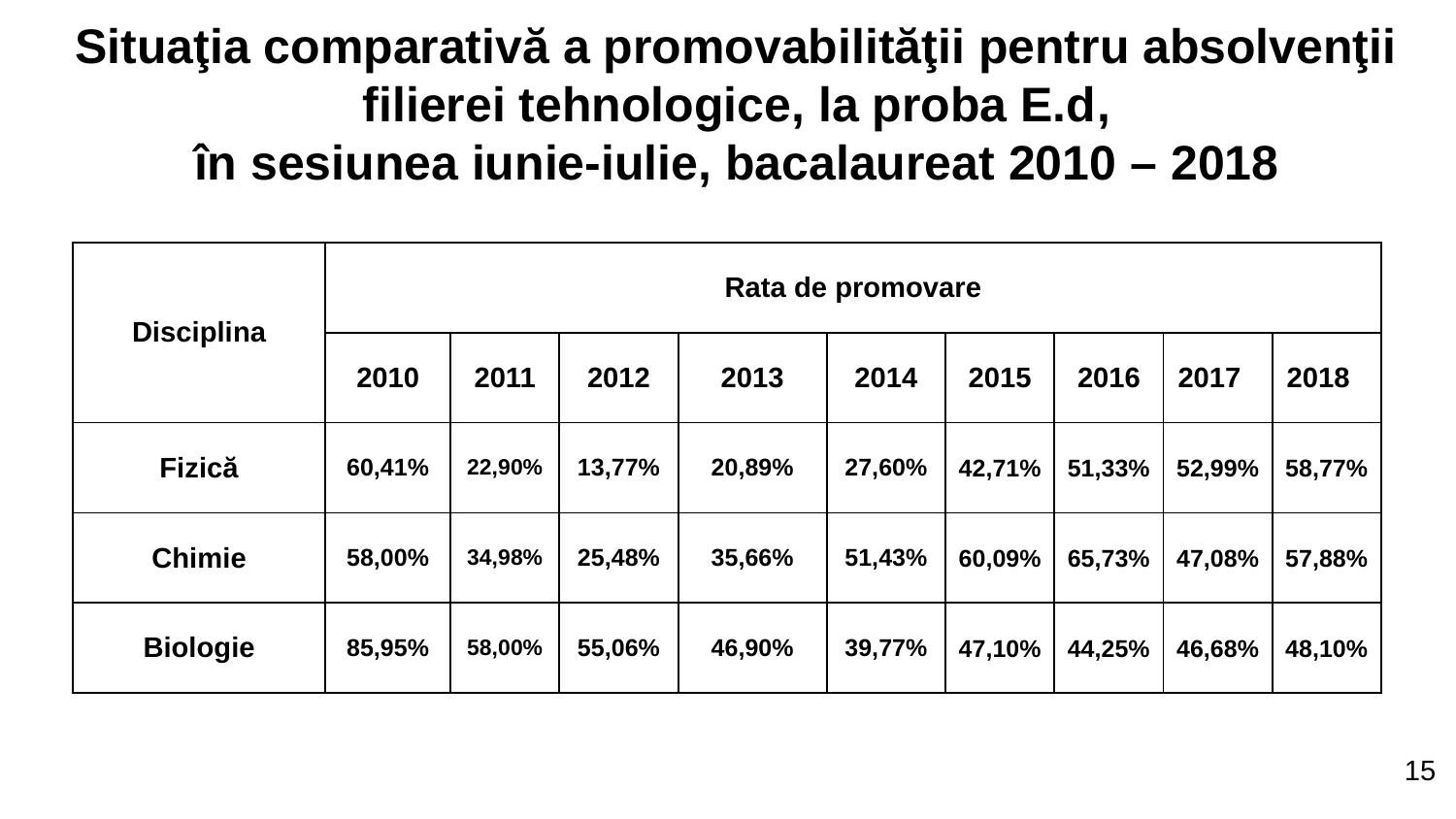

# Situaţia comparativă a promovabilităţii pentru absolvenţii filierei tehnologice, la proba E.d, în sesiunea iunie-iulie, bacalaureat 2010 – 2018
| Disciplina | Rata de promovare |  |  |  |  |  |  |  |  |
| --- | --- | --- | --- | --- | --- | --- | --- | --- | --- |
|  | 2010 | 2011 | 2012 | 2013 | 2014 | 2015 | 2016 | 2017 | 2018 |
| Fizică | 60,41% | 22,90% | 13,77% | 20,89% | 27,60% | 42,71% | 51,33% | 52,99% | 58,77% |
| Chimie | 58,00% | 34,98% | 25,48% | 35,66% | 51,43% | 60,09% | 65,73% | 47,08% | 57,88% |
| Biologie | 85,95% | 58,00% | 55,06% | 46,90% | 39,77% | 47,10% | 44,25% | 46,68% | 48,10% |
15